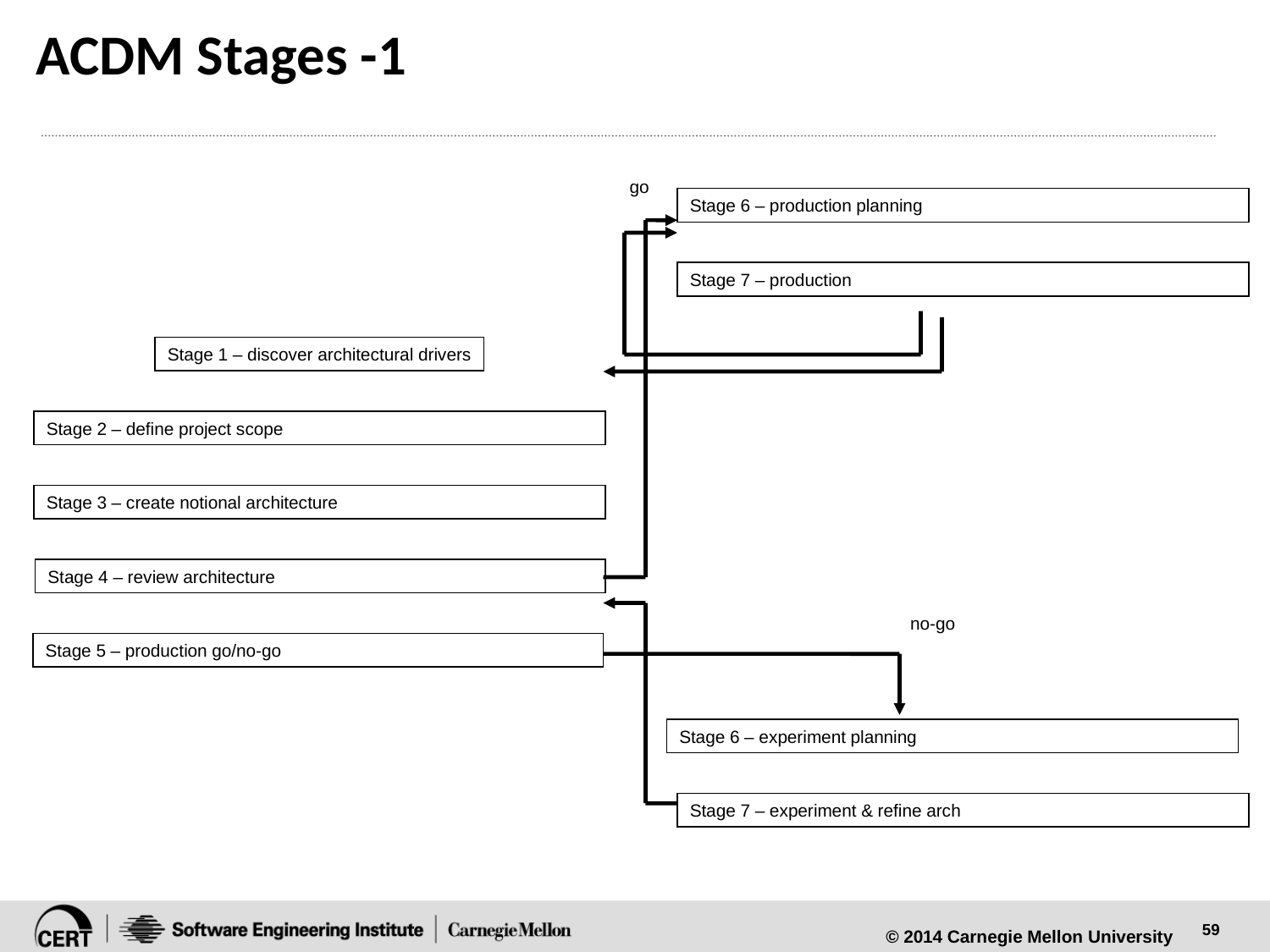

# ACDM Stages -1
go

Stage 6 – production planning

Stage 7 – production

Stage 1 – discover architectural drivers
Stage 2 – define project scope
Stage 3 – create notional architecture
Stage 4 – review architecture

no-go
Stage 5 – production go/no-go

Stage 6 – experiment planning
Stage 7 – experiment & refine arch